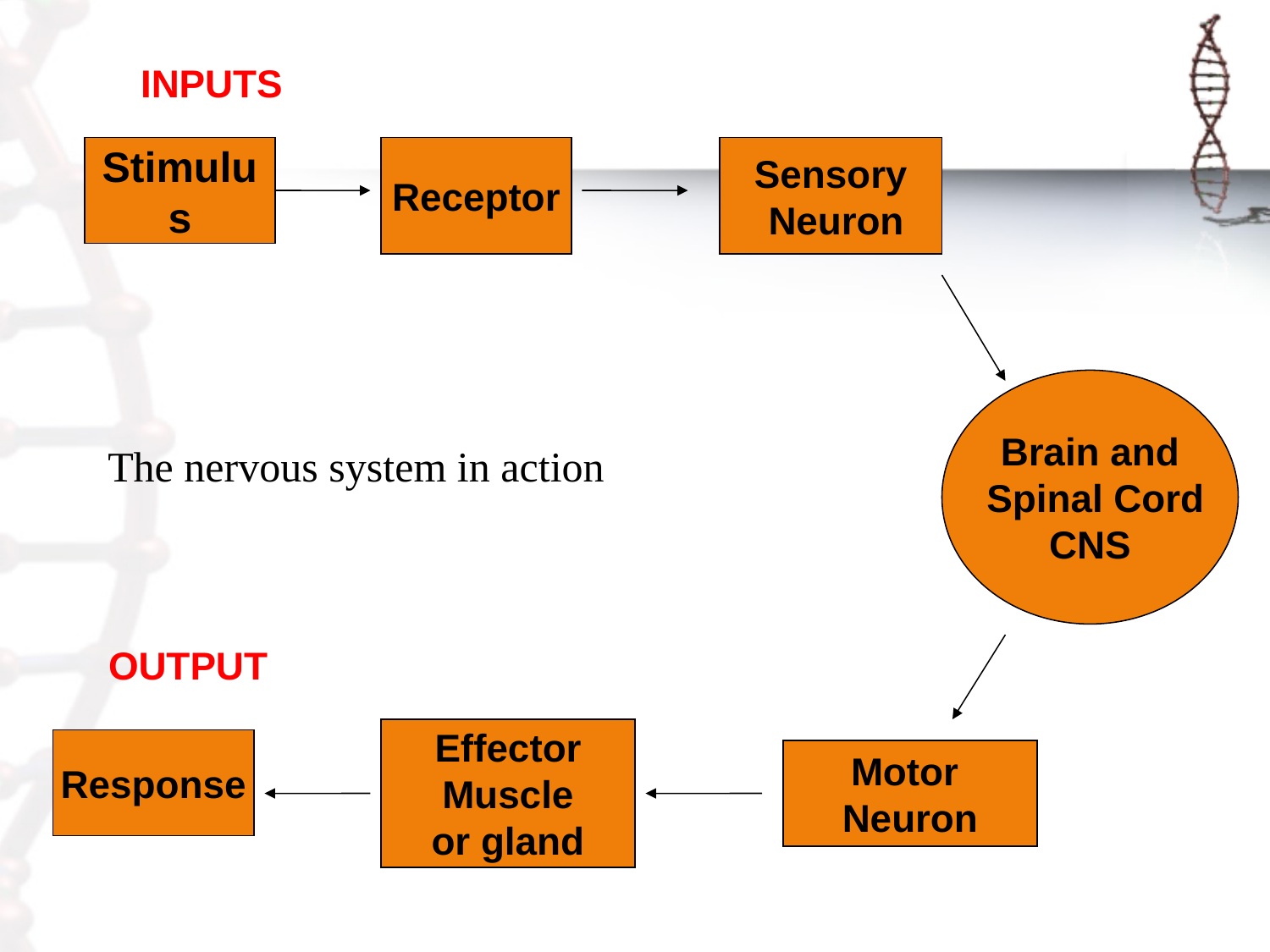

INPUTS
Stimulus
Receptor
Sensory
 Neuron

Brain and
 Spinal Cord
CNS
The nervous system in action
OUTPUT

Effector
Muscle
or gland
Response
Motor
Neuron